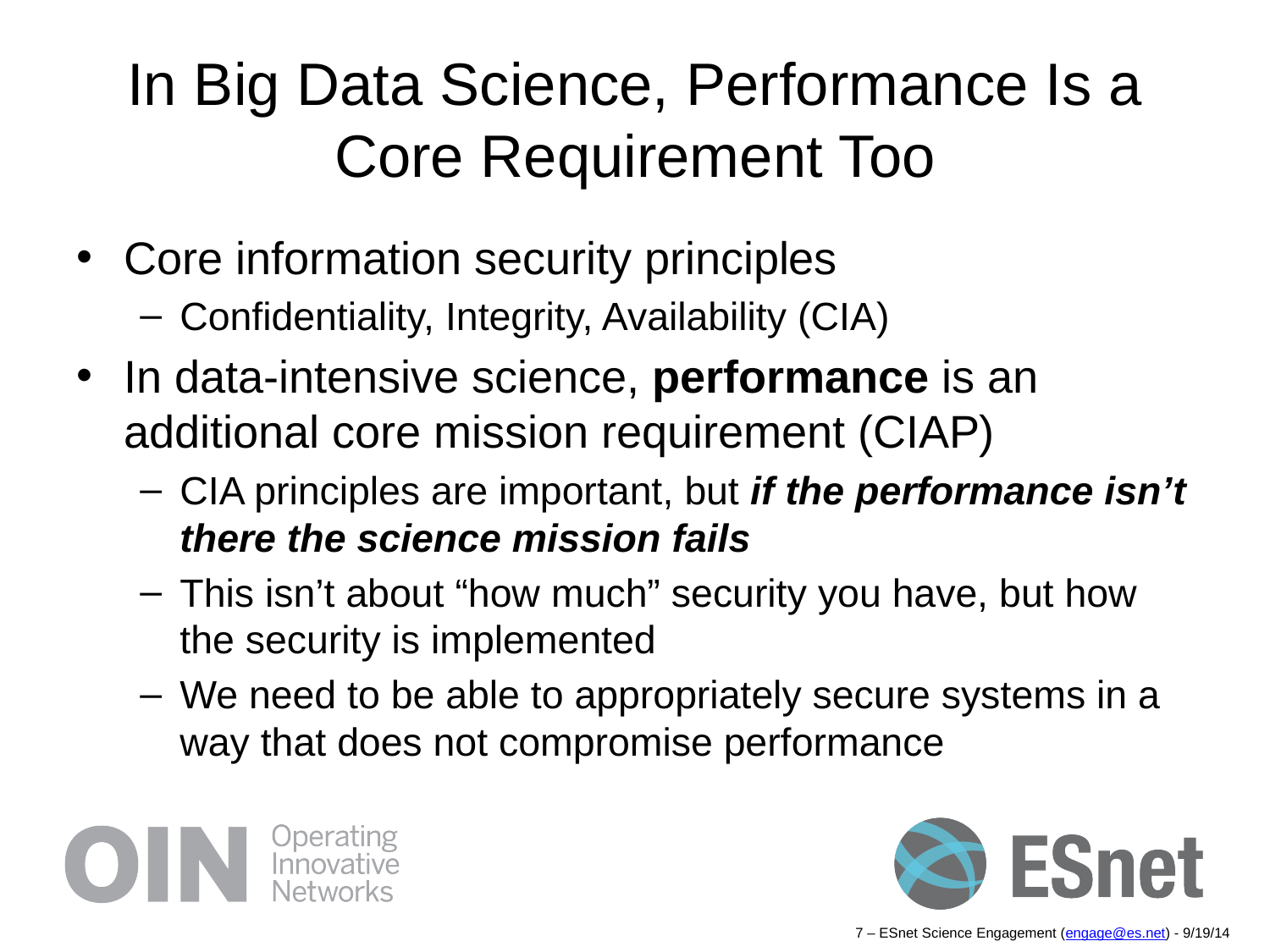

# In Big Data Science, Performance Is a Core Requirement Too
Core information security principles
Confidentiality, Integrity, Availability (CIA)
In data-intensive science, performance is an additional core mission requirement (CIAP)
CIA principles are important, but if the performance isn’t there the science mission fails
This isn’t about “how much” security you have, but how the security is implemented
We need to be able to appropriately secure systems in a way that does not compromise performance
7 – ESnet Science Engagement (engage@es.net) - 9/19/14